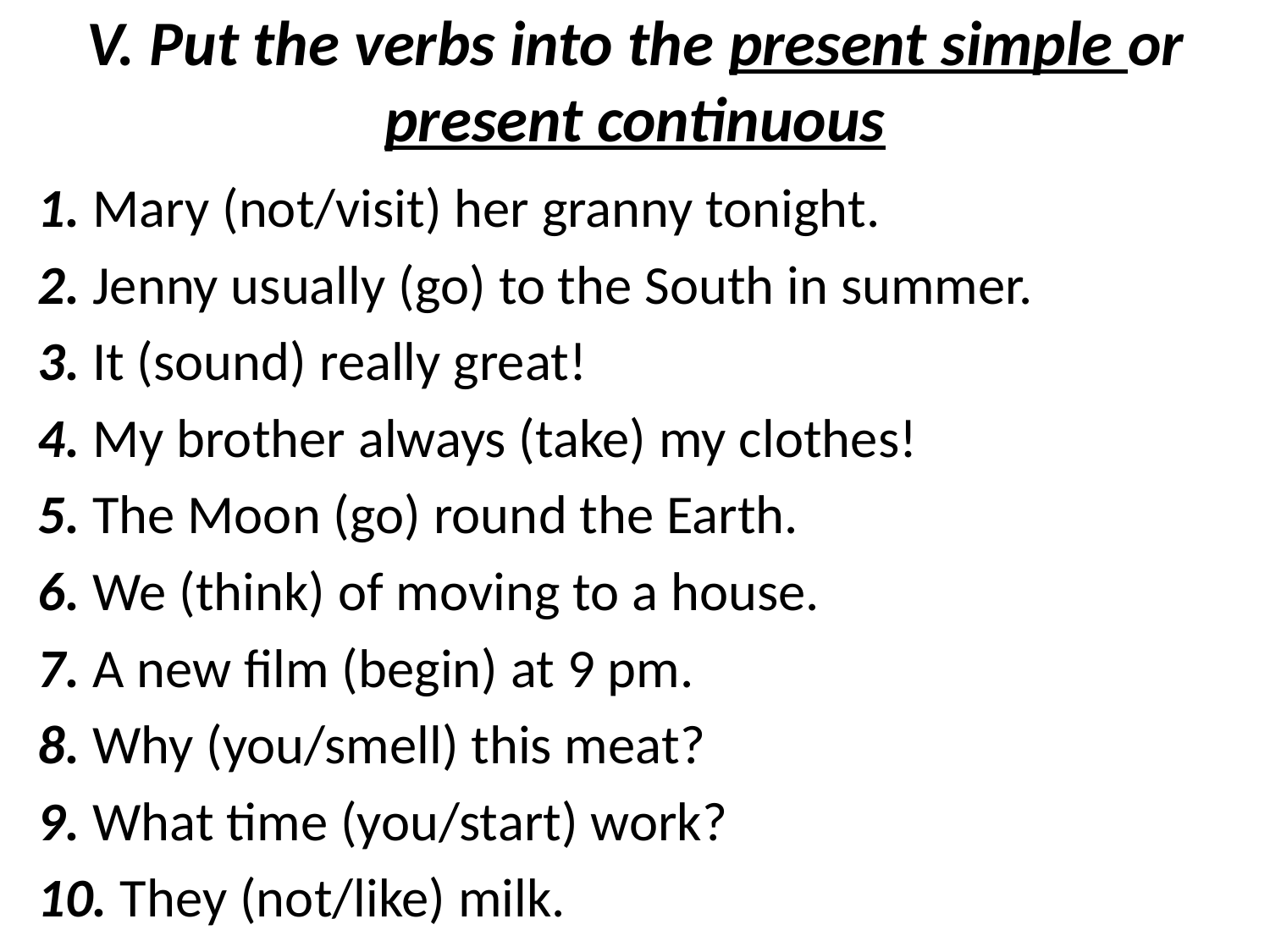

# V. Put the verbs into the present simple or present continuous
1. Mary (not/visit) her granny tonight.
2. Jenny usually (go) to the South in summer.
3. It (sound) really great!
4. My brother always (take) my clothes!
5. The Moon (go) round the Earth.
6. We (think) of moving to a house.
7. A new film (begin) at 9 pm.
8. Why (you/smell) this meat?
9. What time (you/start) work?
10. They (not/like) milk.